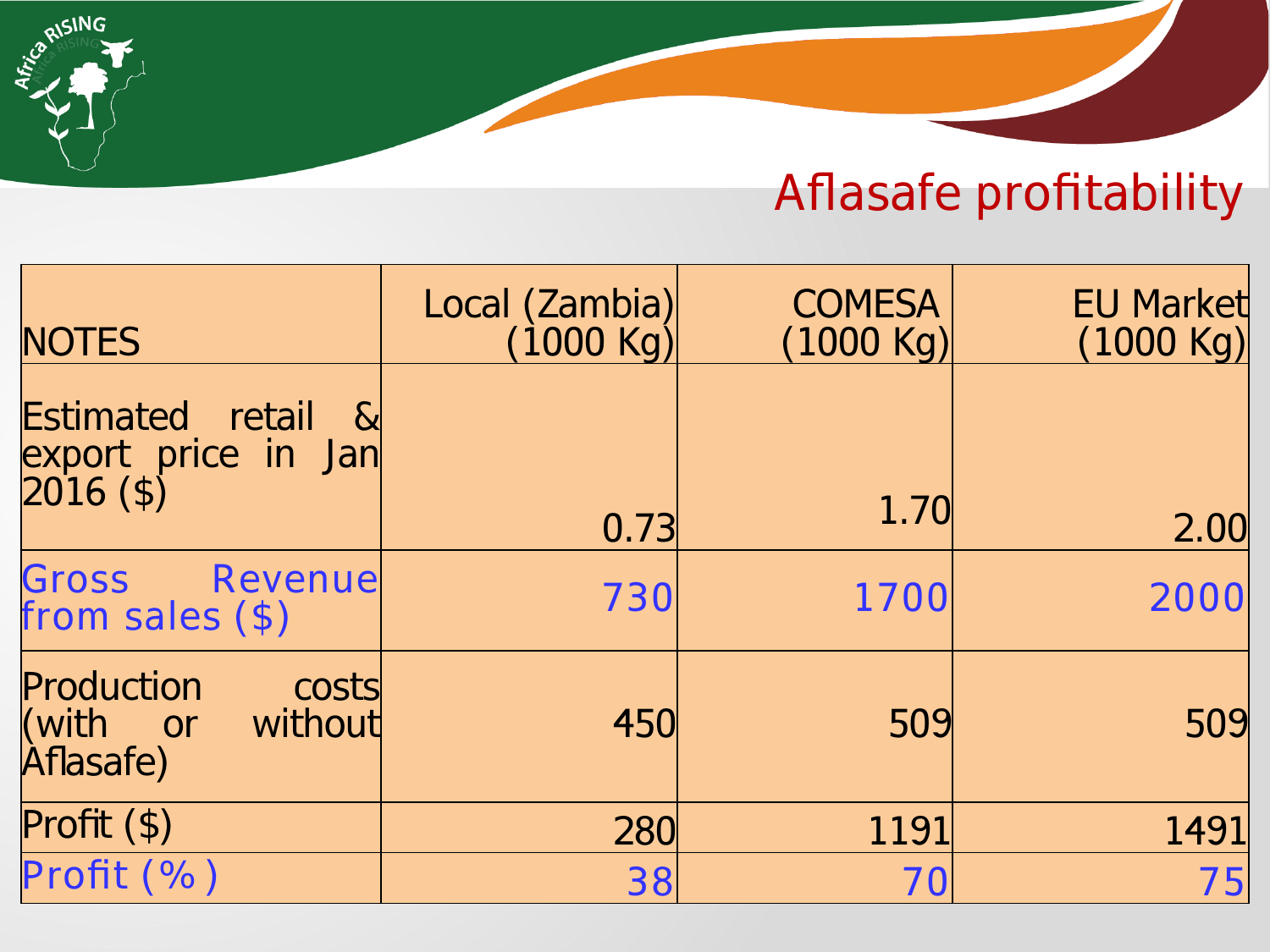

Aflasafe profitability
| NOTES | Local (Zambia) (1000 Kg) | COMESA (1000 Kg) | EU Market (1000 Kg) |
| --- | --- | --- | --- |
| Estimated retail & export price in Jan 2016 ($) | 0.73 | 1.70 | 2.00 |
| Gross Revenue from sales ($) | 730 | 1700 | 2000 |
| Production costs (with or without Aflasafe) | 450 | 509 | 509 |
| Profit ($) | 280 | 1191 | 1491 |
| Profit (%) | 38 | 70 | 75 |